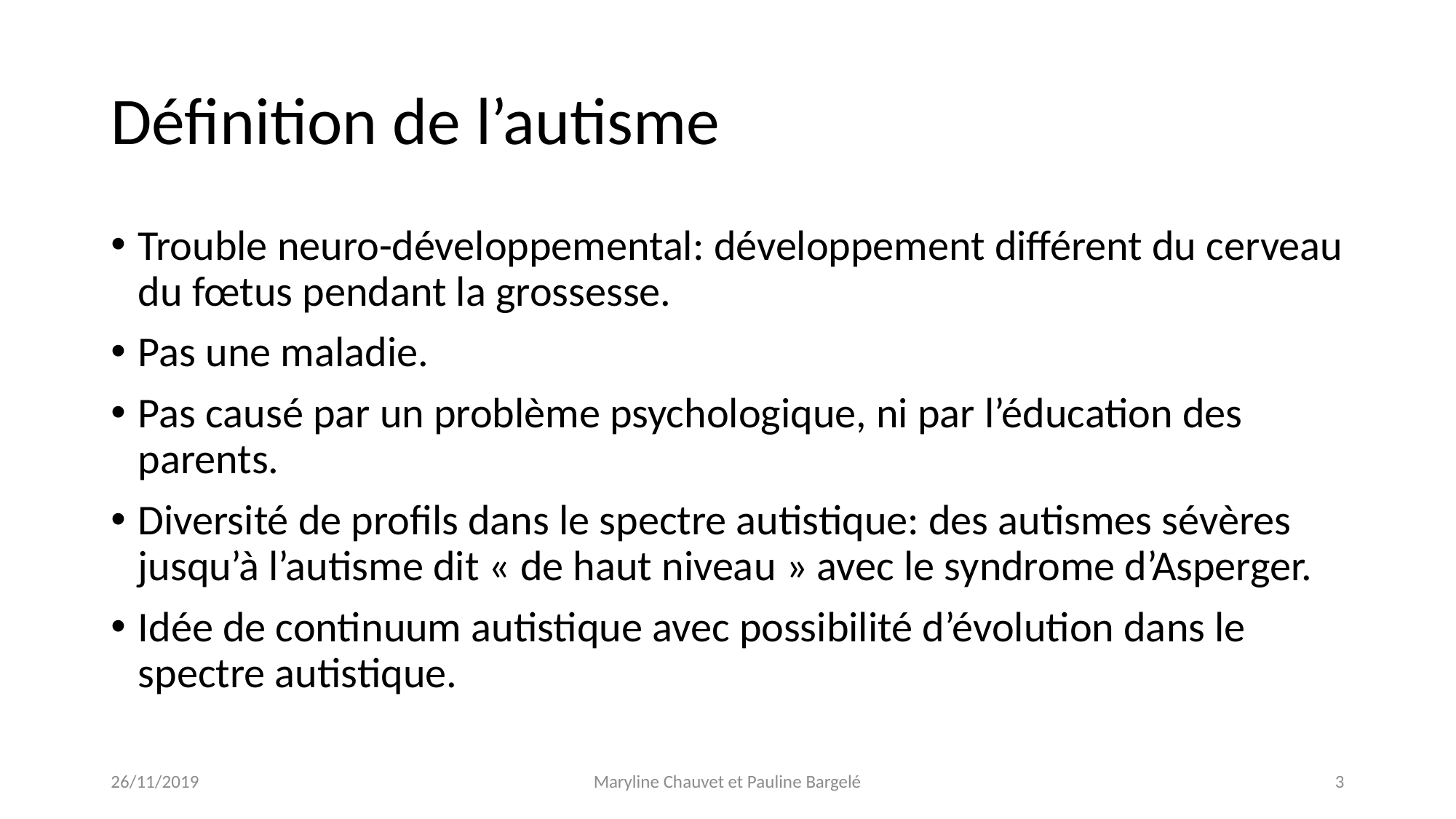

# Définition de l’autisme
Trouble neuro-développemental: développement différent du cerveau du fœtus pendant la grossesse.
Pas une maladie.
Pas causé par un problème psychologique, ni par l’éducation des parents.
Diversité de profils dans le spectre autistique: des autismes sévères jusqu’à l’autisme dit « de haut niveau » avec le syndrome d’Asperger.
Idée de continuum autistique avec possibilité d’évolution dans le spectre autistique.

26/11/2019
Maryline Chauvet et Pauline Bargelé
3